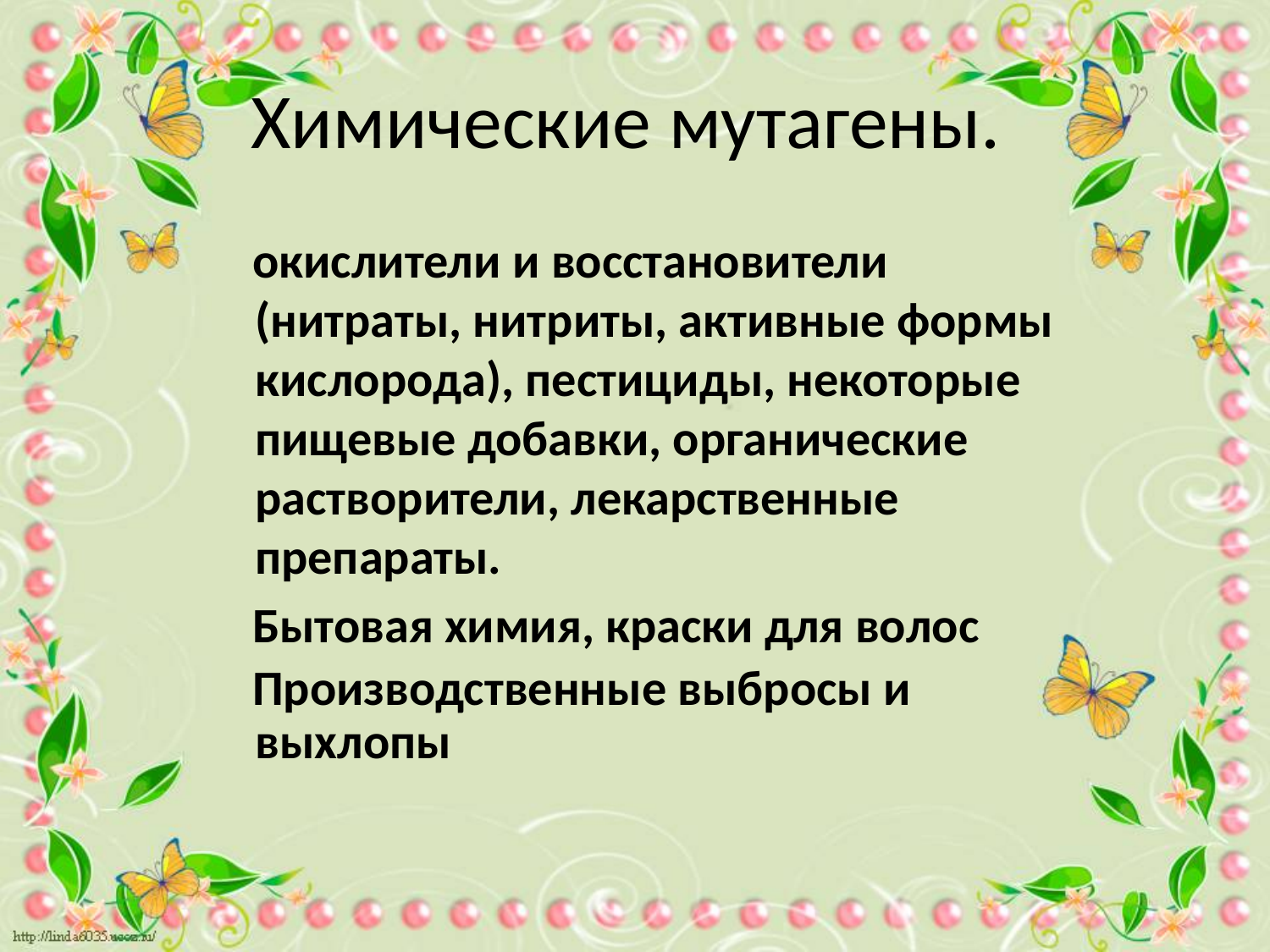

# Химические мутагены.
    окислители и восстановители (нитраты, нитриты, активные формы кислорода), пестициды, некоторые пищевые добавки, органические растворители, лекарственные препараты.
    Бытовая химия, краски для волос
    Производственные выбросы и выхлопы